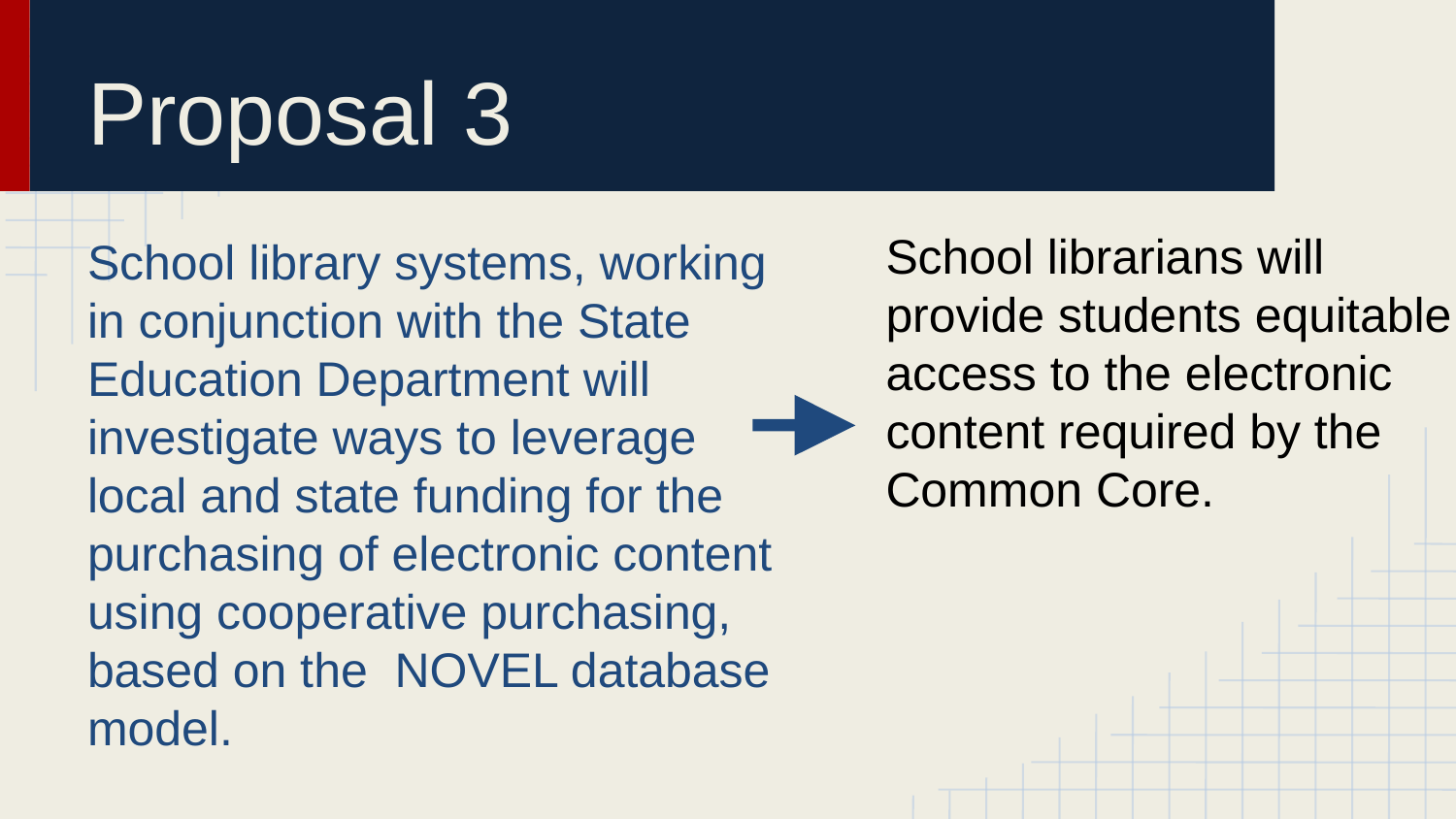

# Proposal 3

School librarians will provide students equitable access to the electronic content required by the Common Core.
School library systems, working in conjunction with the State Education Department will investigate ways to leverage local and state funding for the purchasing of electronic content using cooperative purchasing, based on the  NOVEL database model.